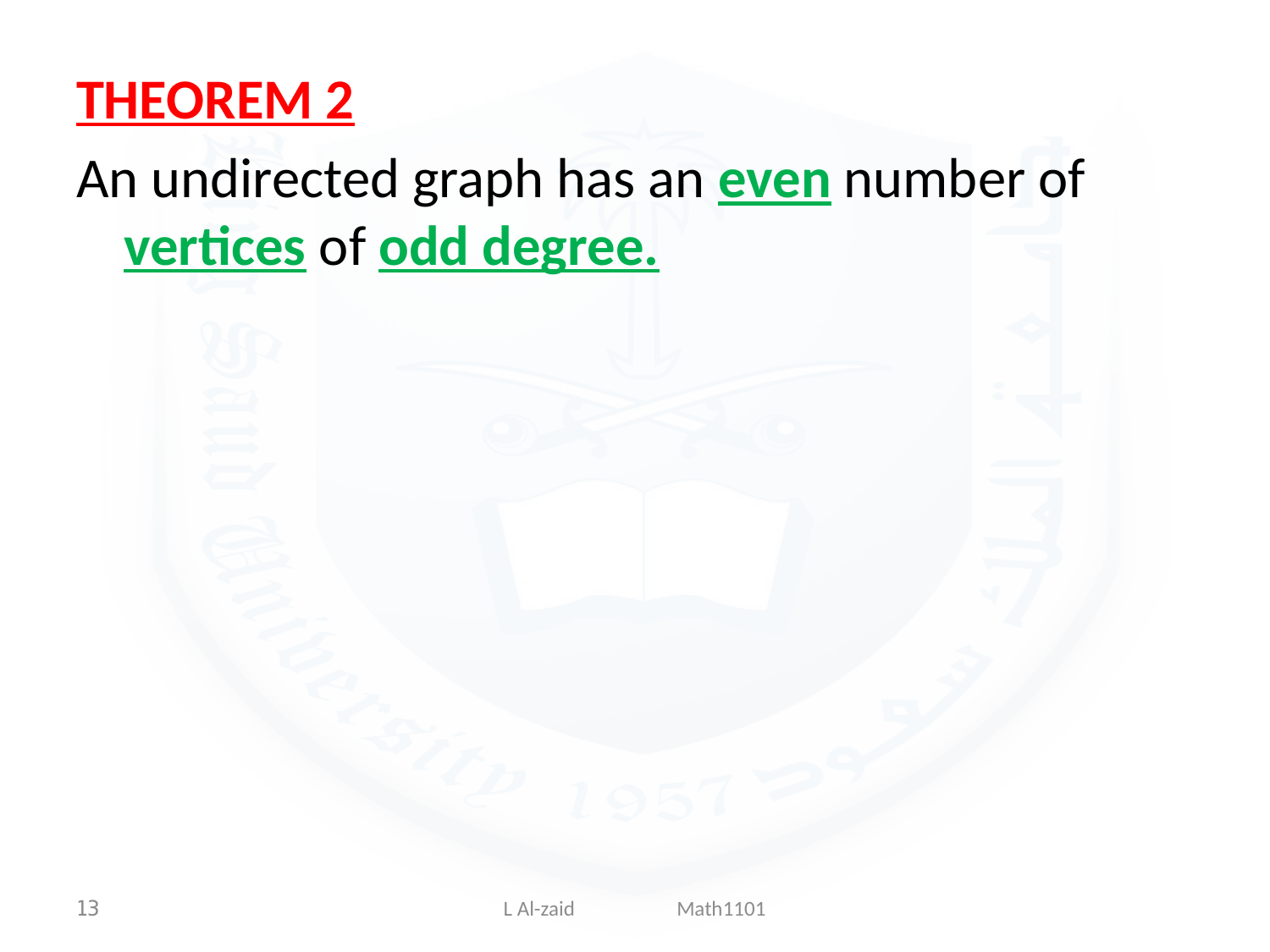

THEOREM 2
An undirected graph has an even number of vertices of odd degree.
13
L Al-zaid                     Math1101